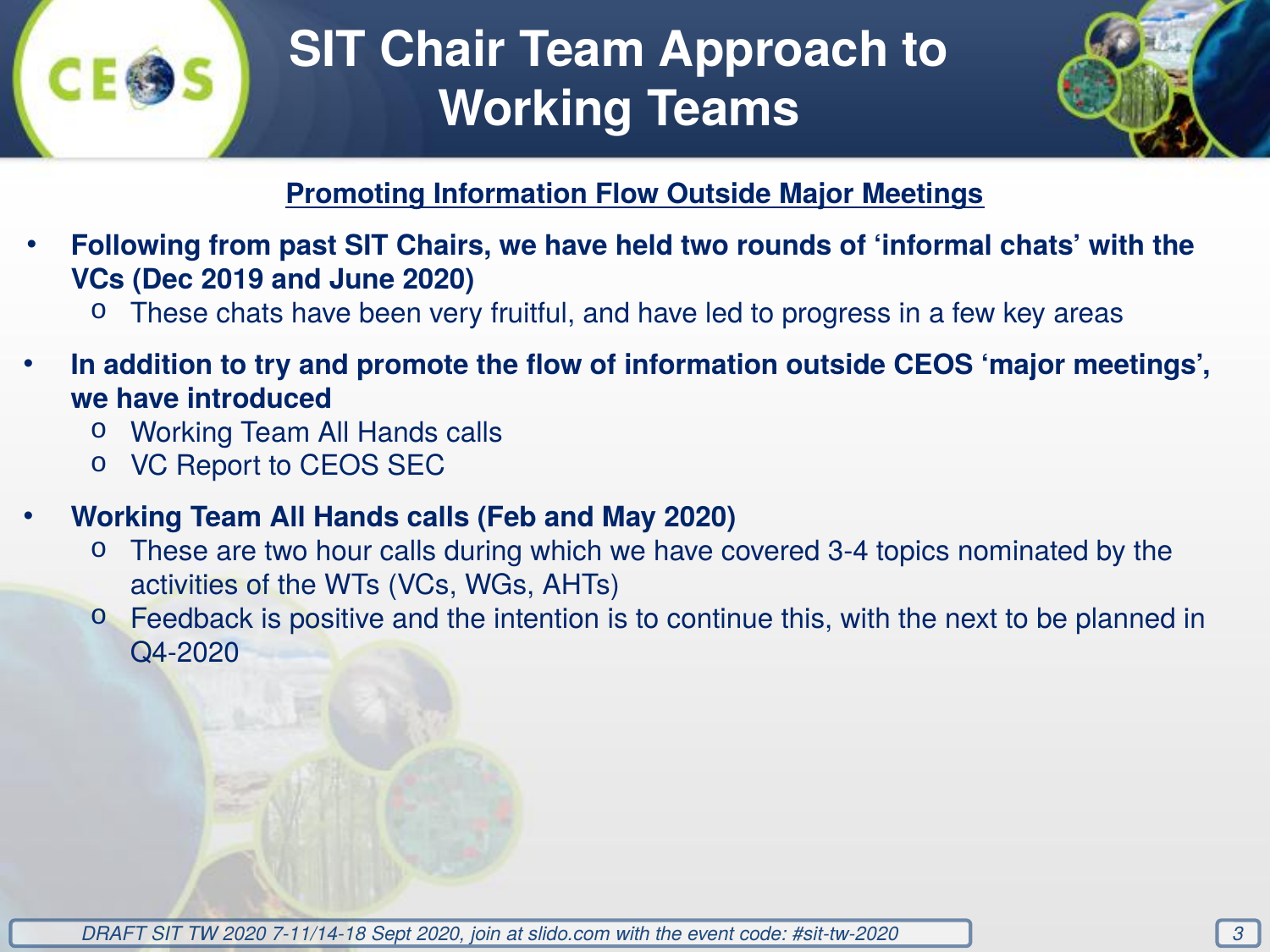

SIT Chair Team Approach to Working Teams
Promoting Information Flow Outside Major Meetings
Following from past SIT Chairs, we have held two rounds of ‘informal chats’ with the VCs (Dec 2019 and June 2020)
These chats have been very fruitful, and have led to progress in a few key areas
In addition to try and promote the flow of information outside CEOS ‘major meetings’, we have introduced
Working Team All Hands calls
VC Report to CEOS SEC
Working Team All Hands calls (Feb and May 2020)
These are two hour calls during which we have covered 3-4 topics nominated by the activities of the WTs (VCs, WGs, AHTs)
Feedback is positive and the intention is to continue this, with the next to be planned in Q4-2020

3